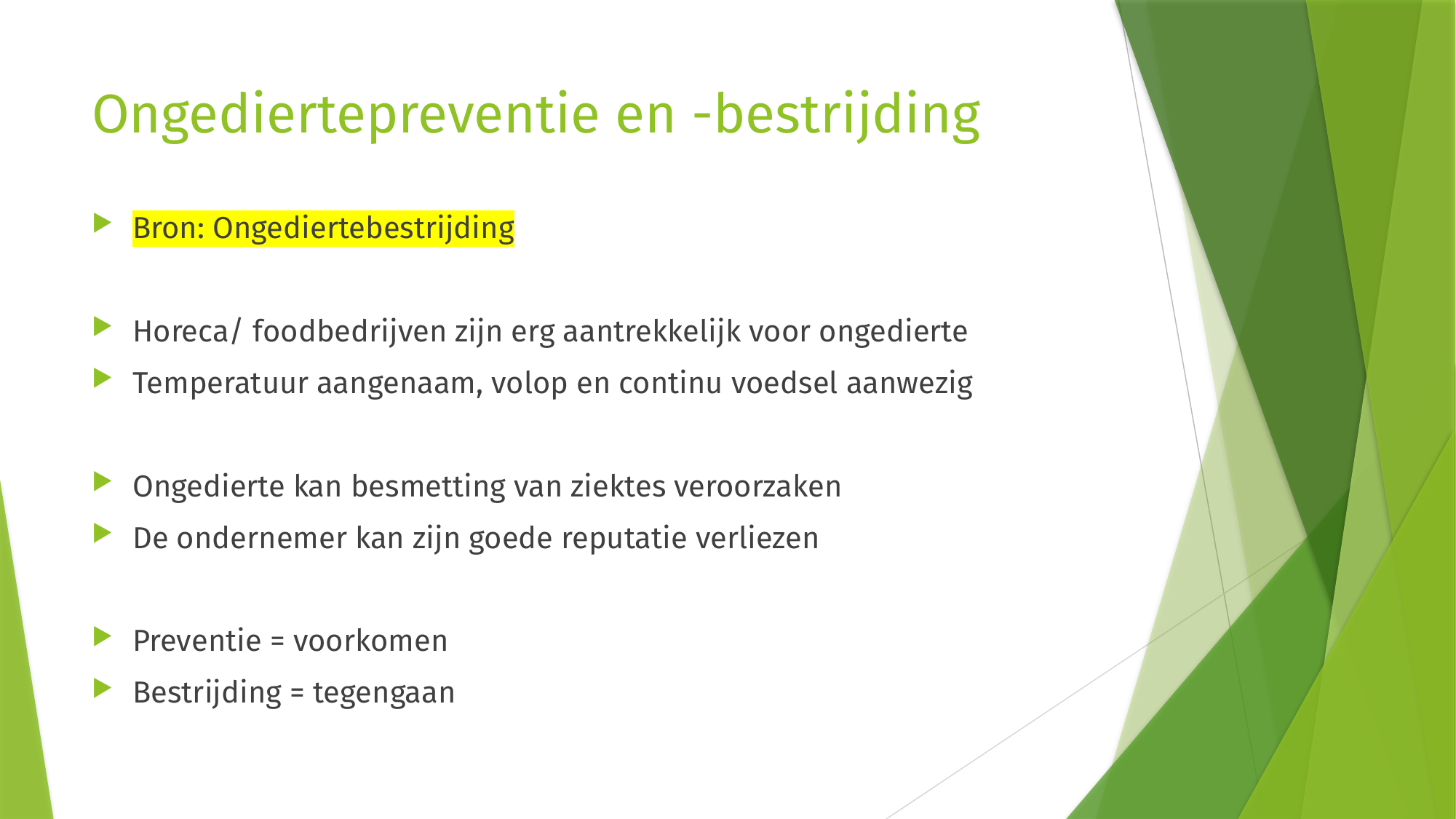

# Ongediertepreventie en -bestrijding
Bron: Ongediertebestrijding

Horeca/ foodbedrijven zijn erg aantrekkelijk voor ongedierte
Temperatuur aangenaam, volop en continu voedsel aanwezig

Ongedierte kan besmetting van ziektes veroorzaken
De ondernemer kan zijn goede reputatie verliezen

Preventie = voorkomen
Bestrijding = tegengaan